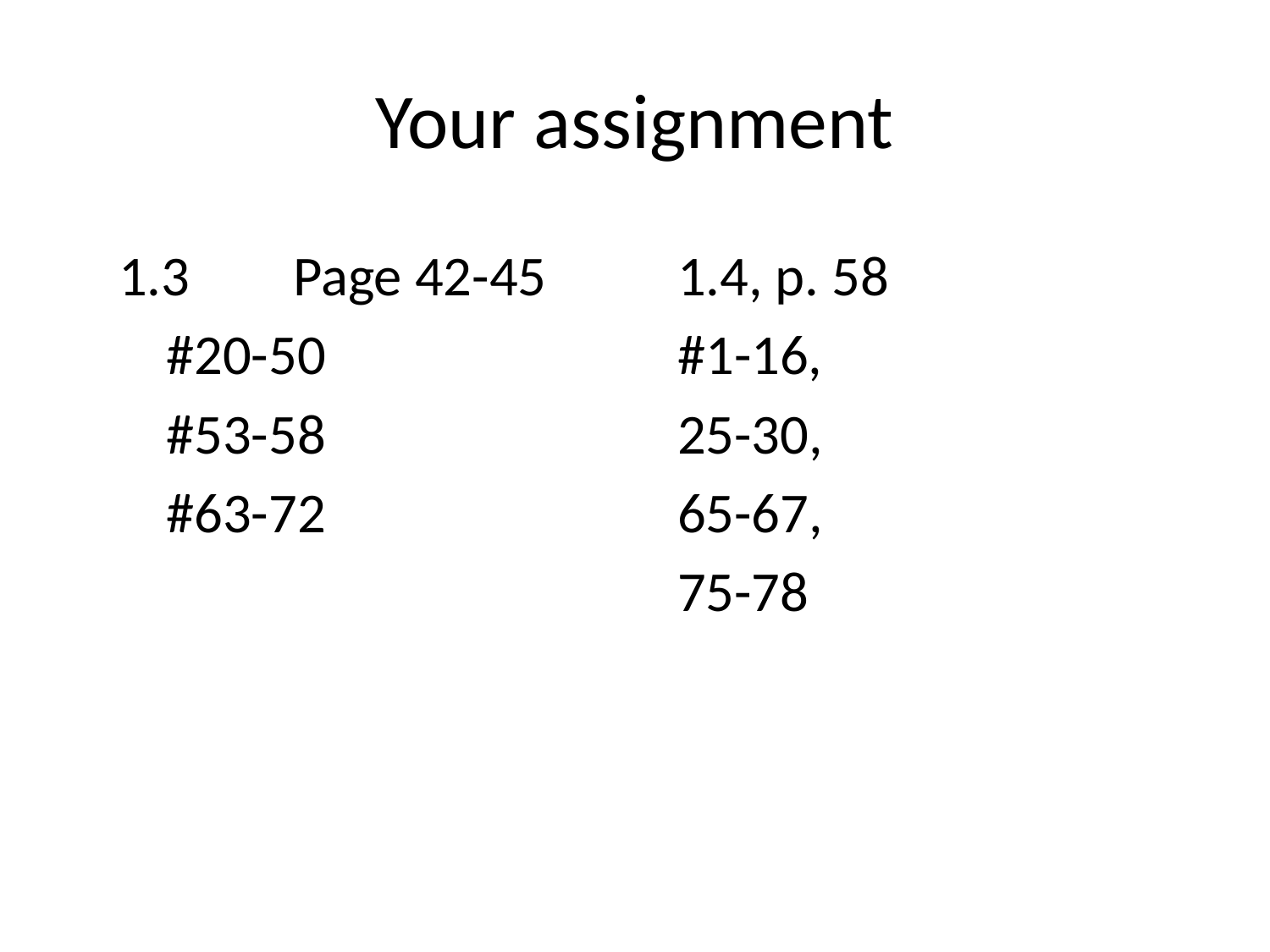

# Your assignment
1.3	Page 42-45
	#20-50
	#53-58
	#63-72

1.4, p. 58
#1-16,
25-30,
65-67,
75-78